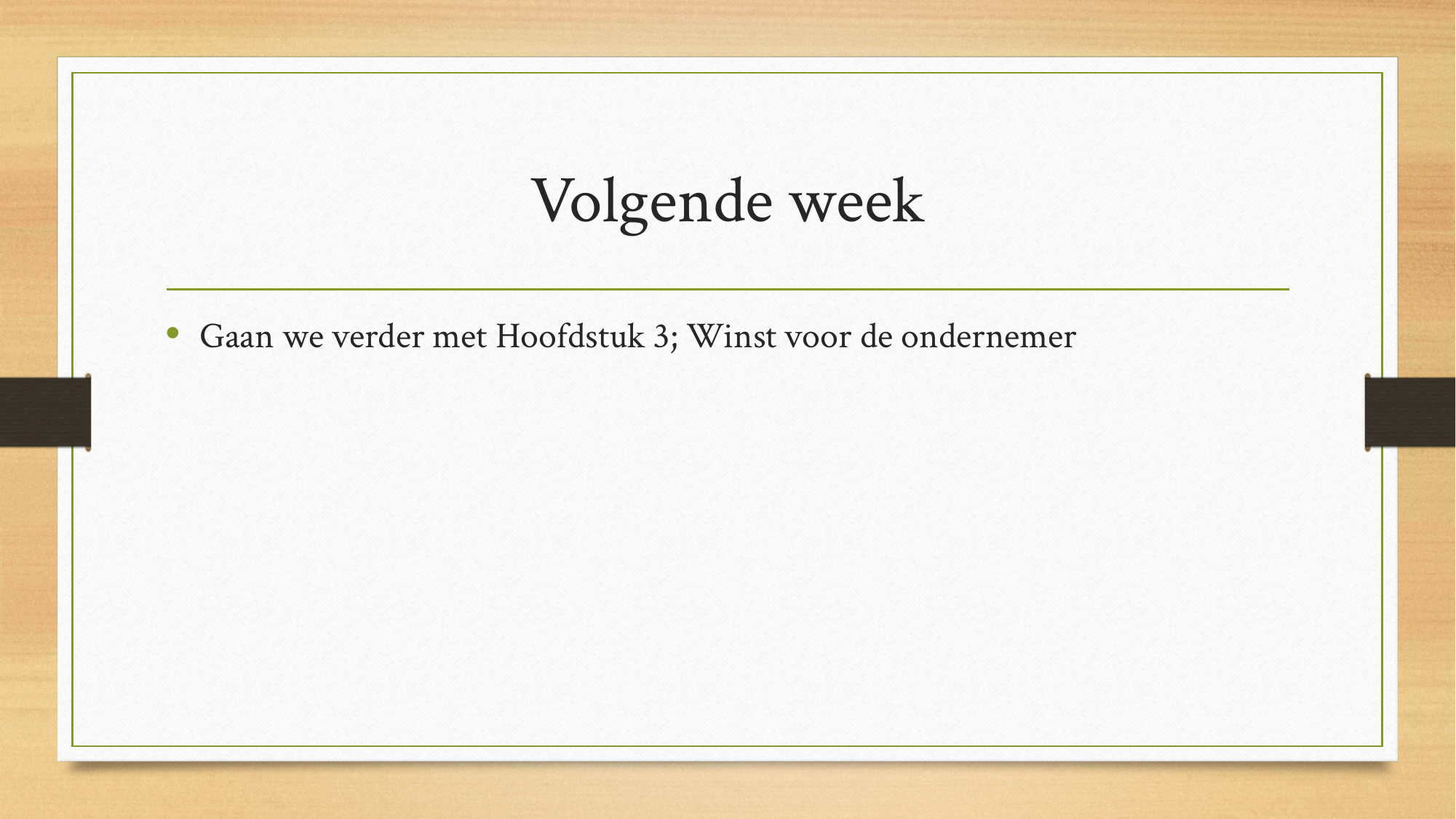

# Volgende week
Gaan we verder met Hoofdstuk 3; Winst voor de ondernemer